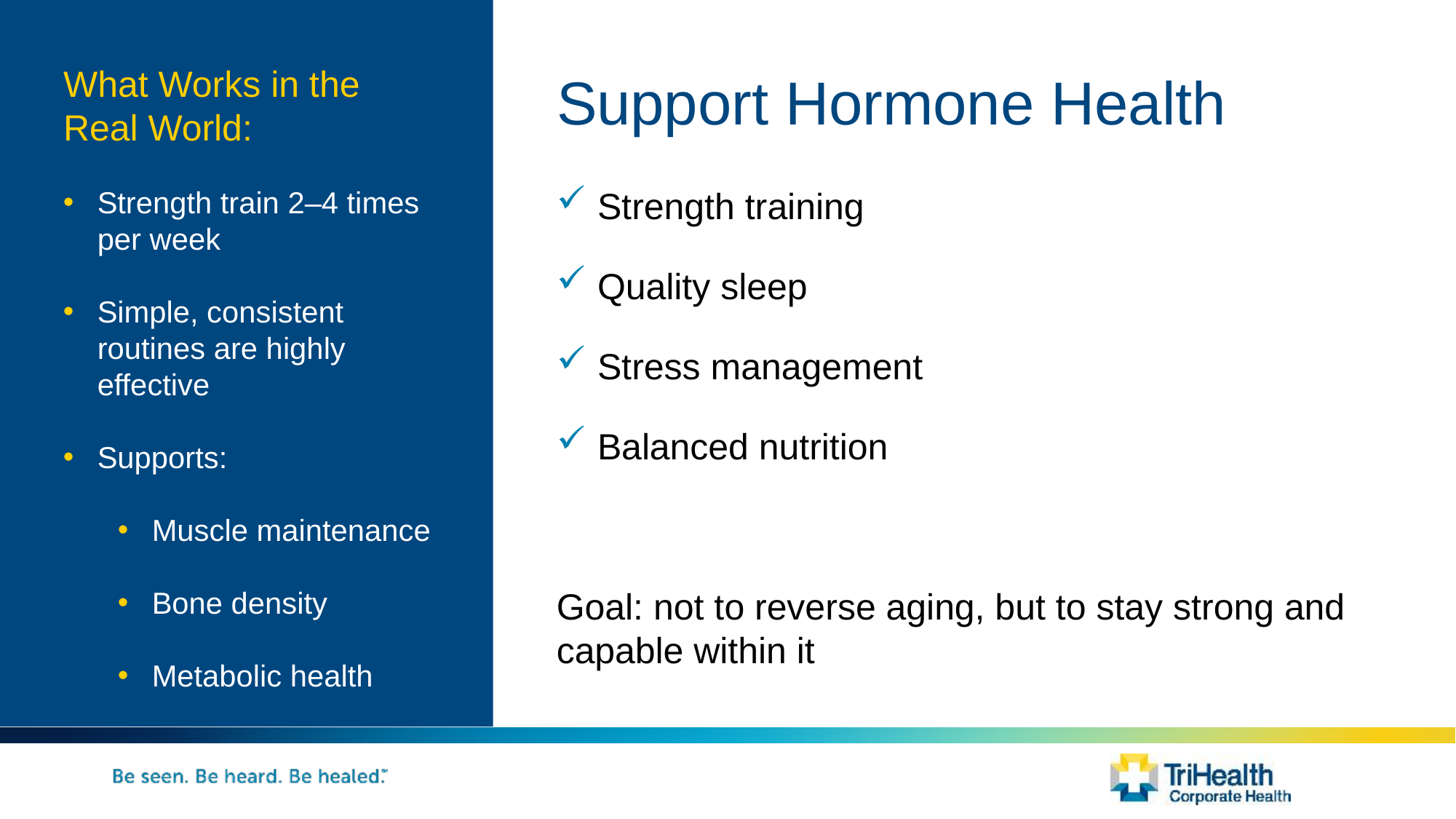

# Support Hormone Health
What Works in the Real World:
Strength train 2–4 times per week
Simple, consistent routines are highly effective
Supports:
Muscle maintenance
Bone density
Metabolic health
Strength training
Quality sleep
Stress management
Balanced nutrition

Goal: not to reverse aging, but to stay strong and capable within it